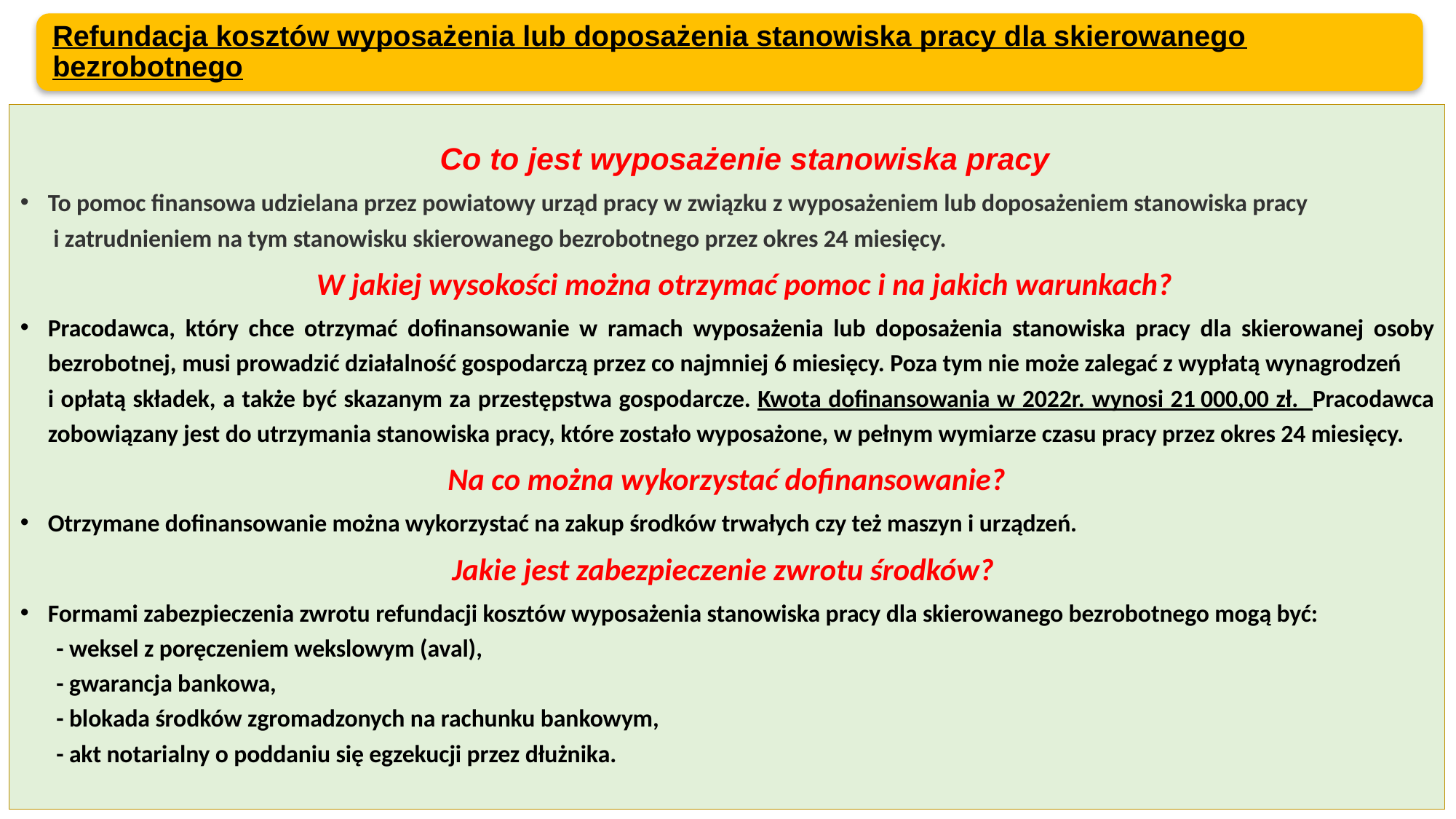

Refundacja kosztów wyposażenia lub doposażenia stanowiska pracy dla skierowanego bezrobotnego

	Co to jest wyposażenie stanowiska pracy
To pomoc finansowa udzielana przez powiatowy urząd pracy w związku z wyposażeniem lub doposażeniem stanowiska pracy                         i zatrudnieniem na tym stanowisku skierowanego bezrobotnego przez okres 24 miesięcy.
	W jakiej wysokości można otrzymać pomoc i na jakich warunkach?
Pracodawca, który chce otrzymać dofinansowanie w ramach wyposażenia lub doposażenia stanowiska pracy dla skierowanej osoby bezrobotnej, musi prowadzić działalność gospodarczą przez co najmniej 6 miesięcy. Poza tym nie może zalegać z wypłatą wynagrodzeń       i opłatą składek, a także być skazanym za przestępstwa gospodarcze. Kwota dofinansowania w 2022r. wynosi 21 000,00 zł.  Pracodawca zobowiązany jest do utrzymania stanowiska pracy, które zostało wyposażone, w pełnym wymiarze czasu pracy przez okres 24 miesięcy.
Na co można wykorzystać dofinansowanie?
Otrzymane dofinansowanie można wykorzystać na zakup środków trwałych czy też maszyn i urządzeń.
Jakie jest zabezpieczenie zwrotu środków?
Formami zabezpieczenia zwrotu refundacji kosztów wyposażenia stanowiska pracy dla skierowanego bezrobotnego mogą być:
	- weksel z poręczeniem wekslowym (aval),
	- gwarancja bankowa,
	- blokada środków zgromadzonych na rachunku bankowym,
	- akt notarialny o poddaniu się egzekucji przez dłużnika.